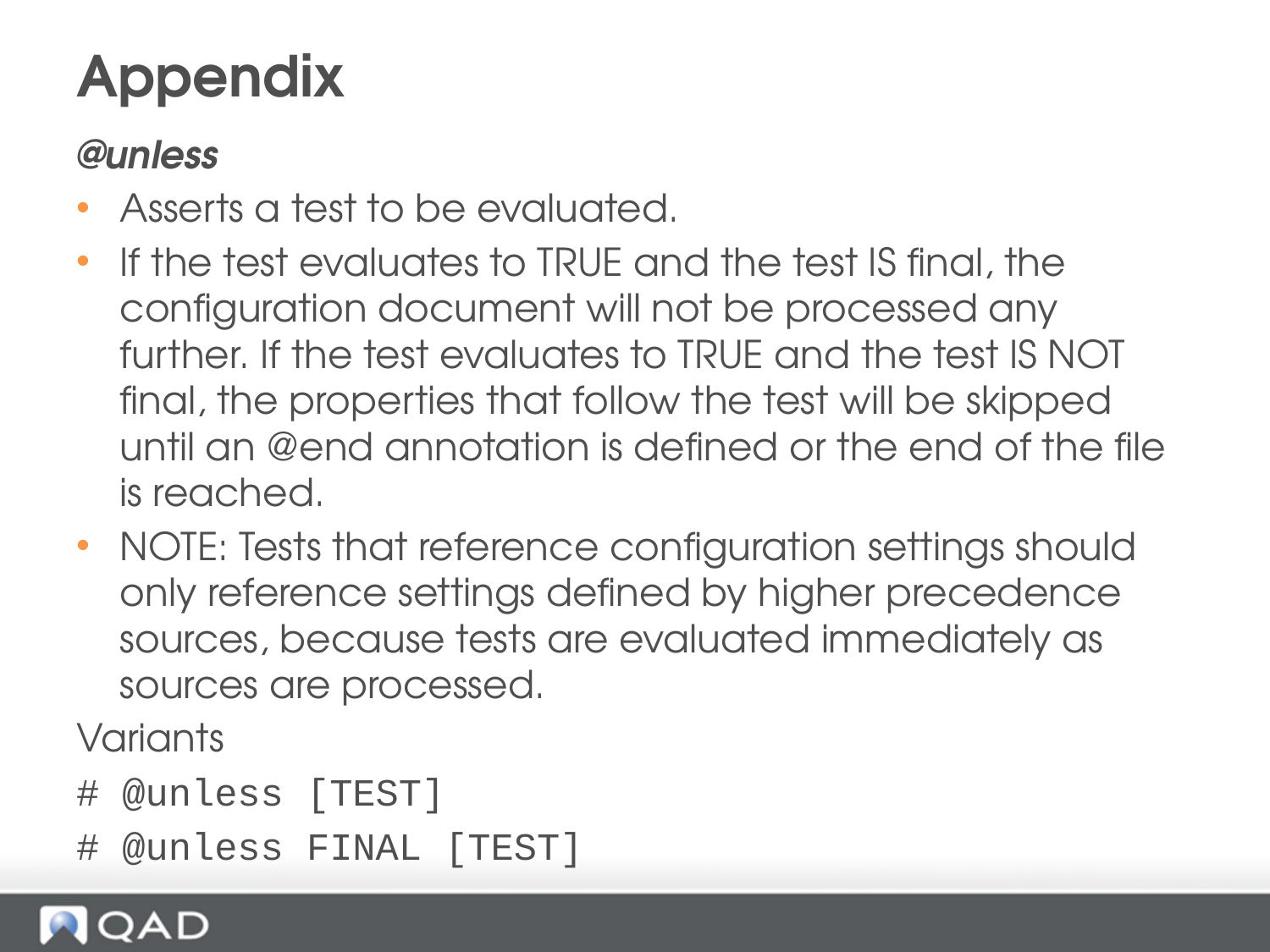

# Appendix
@unless
Asserts a test to be evaluated.
If the test evaluates to TRUE and the test IS final, the configuration document will not be processed any further. If the test evaluates to TRUE and the test IS NOT final, the properties that follow the test will be skipped until an @end annotation is defined or the end of the file is reached.
NOTE: Tests that reference configuration settings should only reference settings defined by higher precedence sources, because tests are evaluated immediately as sources are processed.
Variants
# @unless [TEST]
# @unless FINAL [TEST]